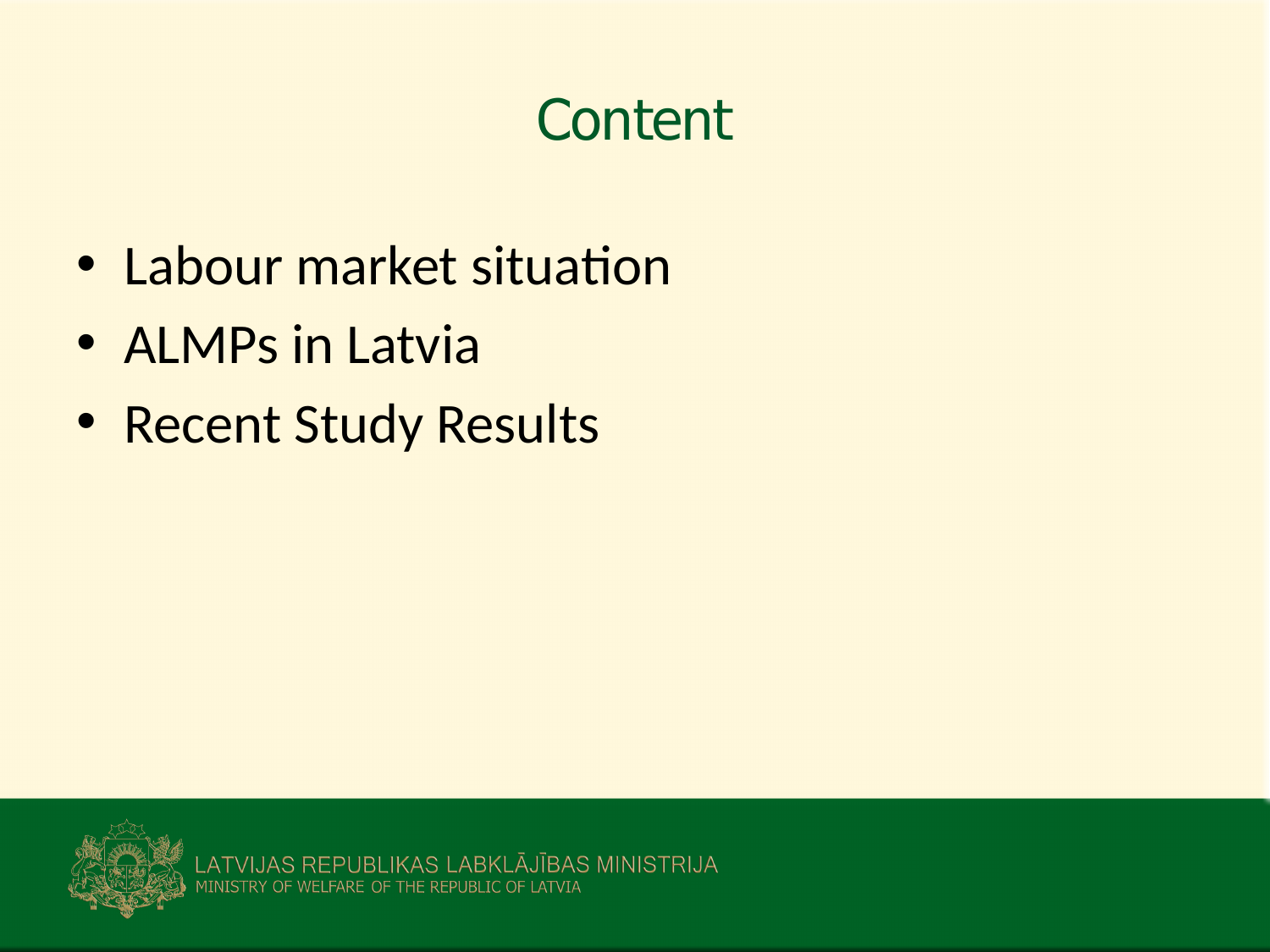

# Content
Labour market situation
ALMPs in Latvia
Recent Study Results